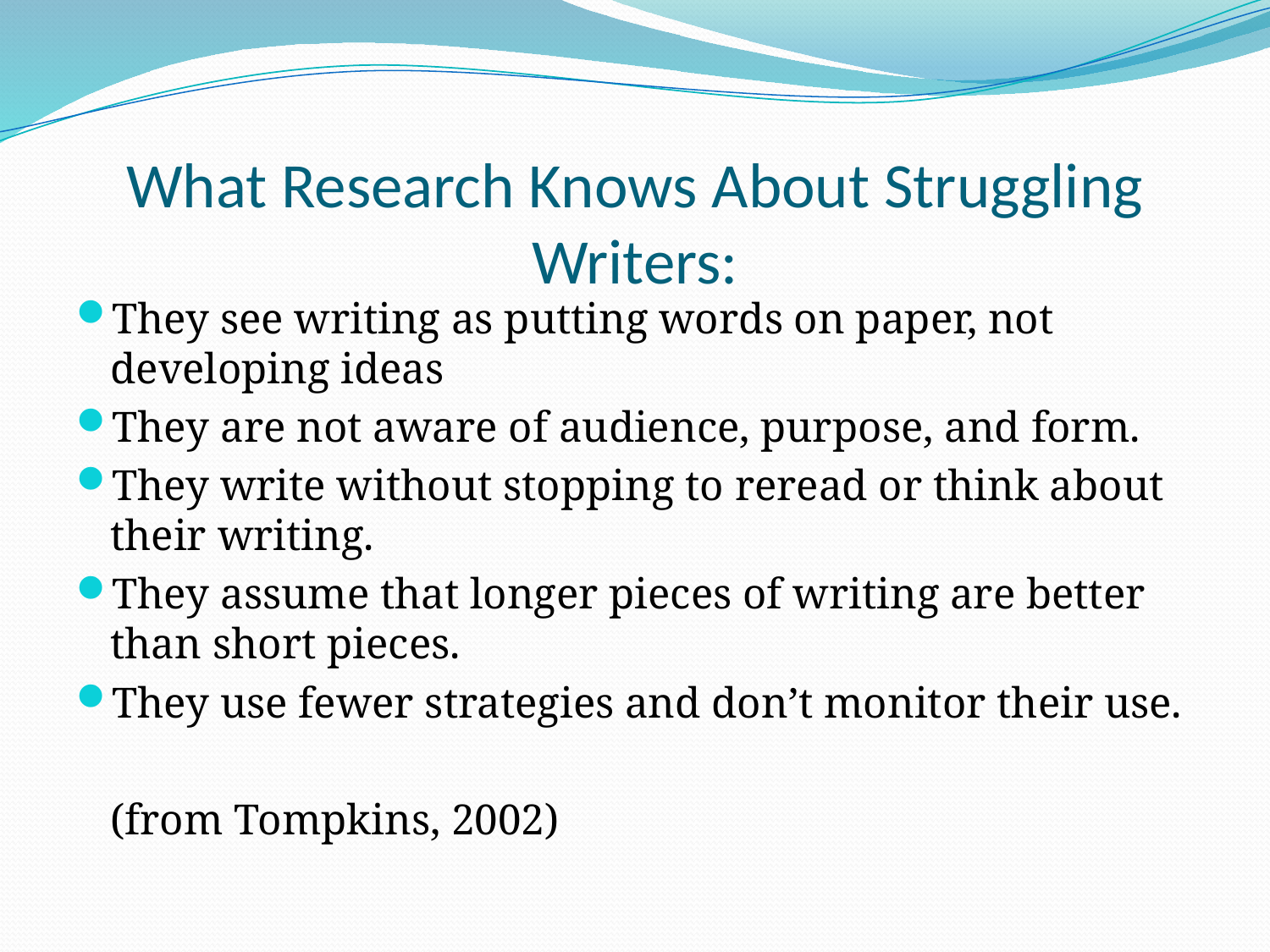

# What Research Knows About Struggling Writers:
They see writing as putting words on paper, not developing ideas
They are not aware of audience, purpose, and form.
They write without stopping to reread or think about their writing.
They assume that longer pieces of writing are better than short pieces.
They use fewer strategies and don’t monitor their use.

						(from Tompkins, 2002)